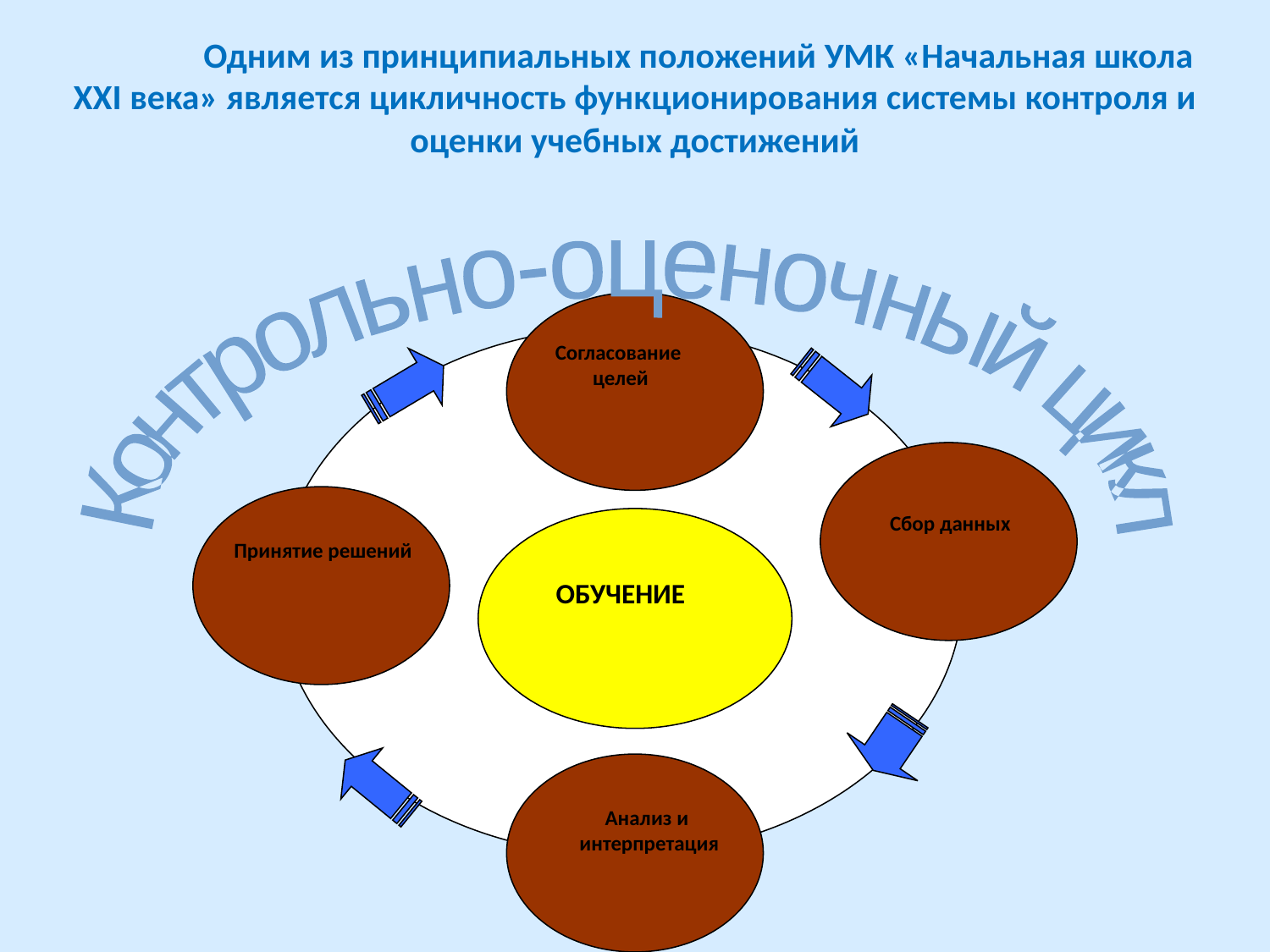

Одним из принципиальных положений УМК «Начальная школа XXI века» является цикличность функционирования системы контроля и оценки учебных достижений

Контрольно-оценочный цикл

Согласование
целей

Сбор данных

Анализ и
интерпретация

Принятие решений

ОБУЧЕНИЕ